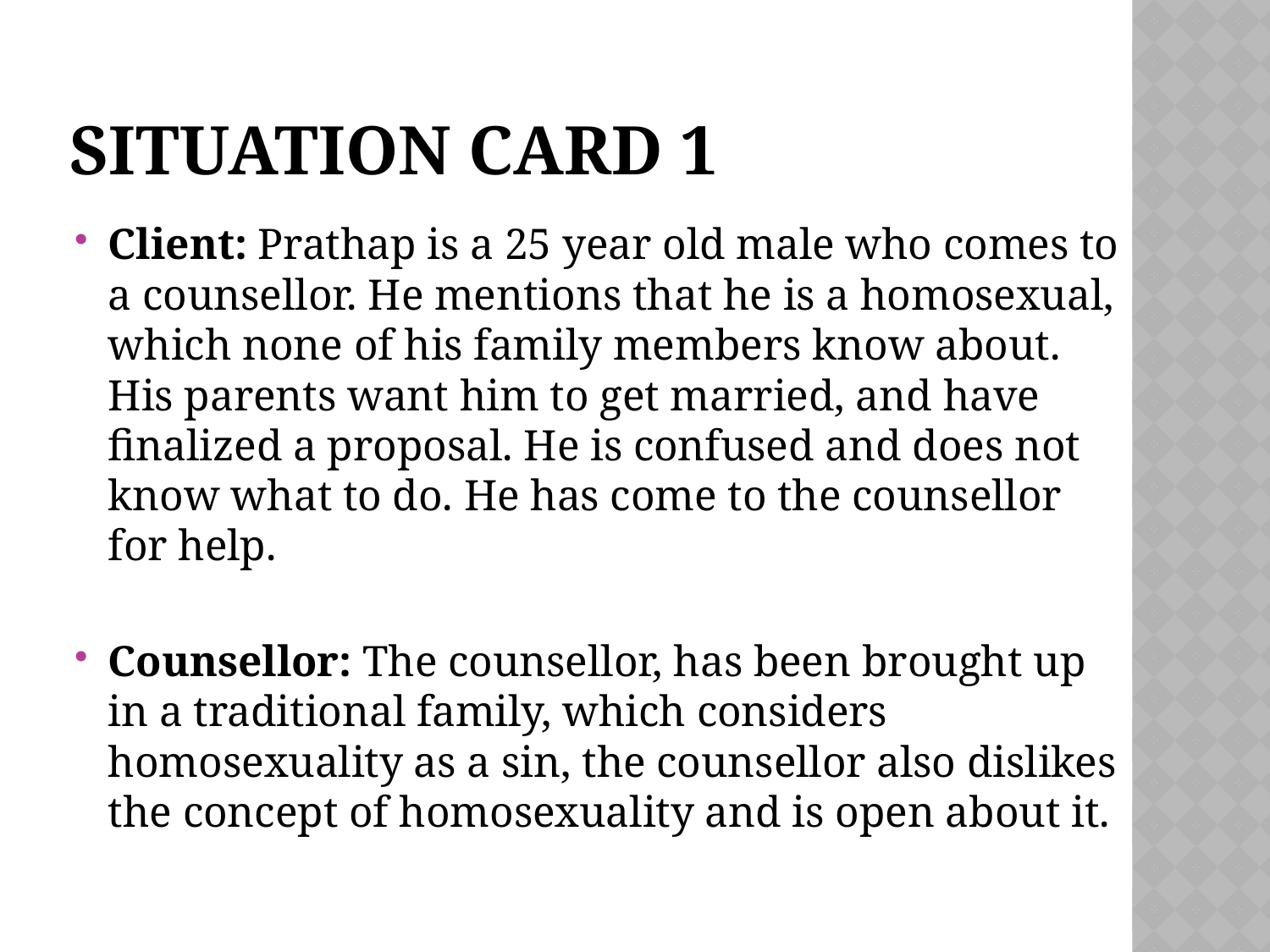

# Situation Card 1
Client: Prathap is a 25 year old male who comes to a counsellor. He mentions that he is a homosexual, which none of his family members know about. His parents want him to get married, and have finalized a proposal. He is confused and does not know what to do. He has come to the counsellor for help.

Counsellor: The counsellor, has been brought up in a traditional family, which considers homosexuality as a sin, the counsellor also dislikes the concept of homosexuality and is open about it.